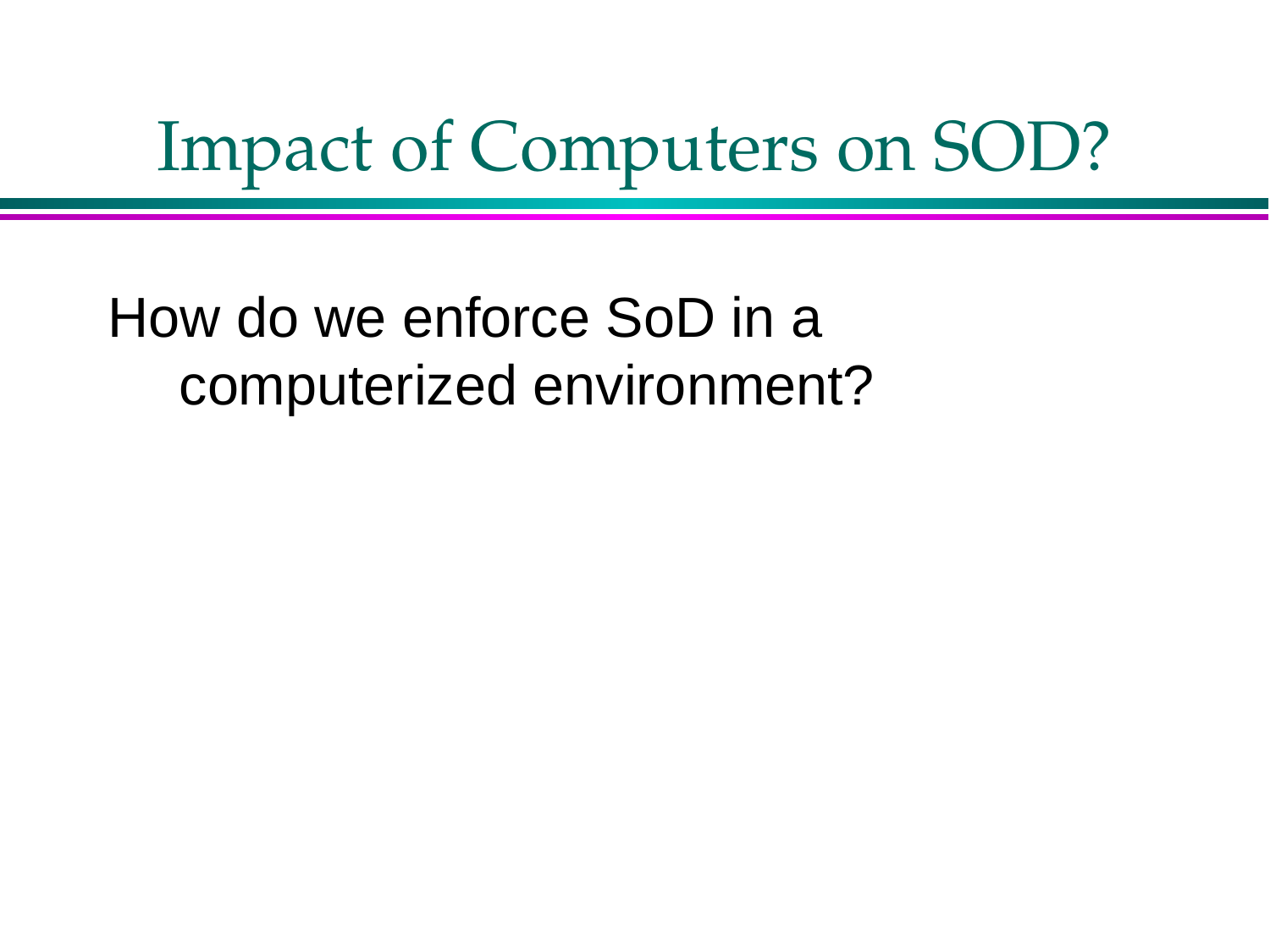

# Impact of Computers on SOD?
How do we enforce SoD in a computerized environment?